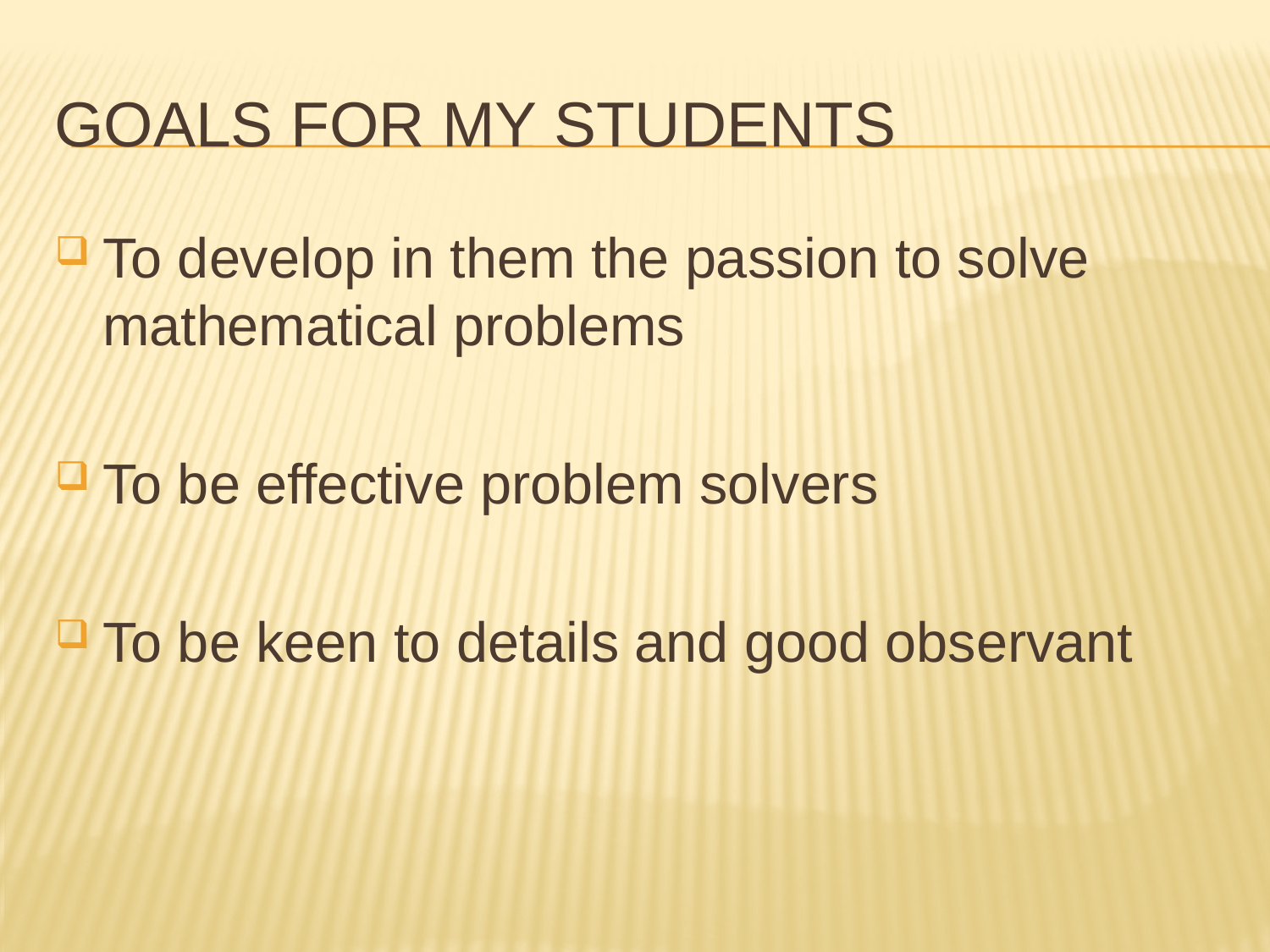

# Goals for my students
To develop in them the passion to solve mathematical problems

To be effective problem solvers

To be keen to details and good observant